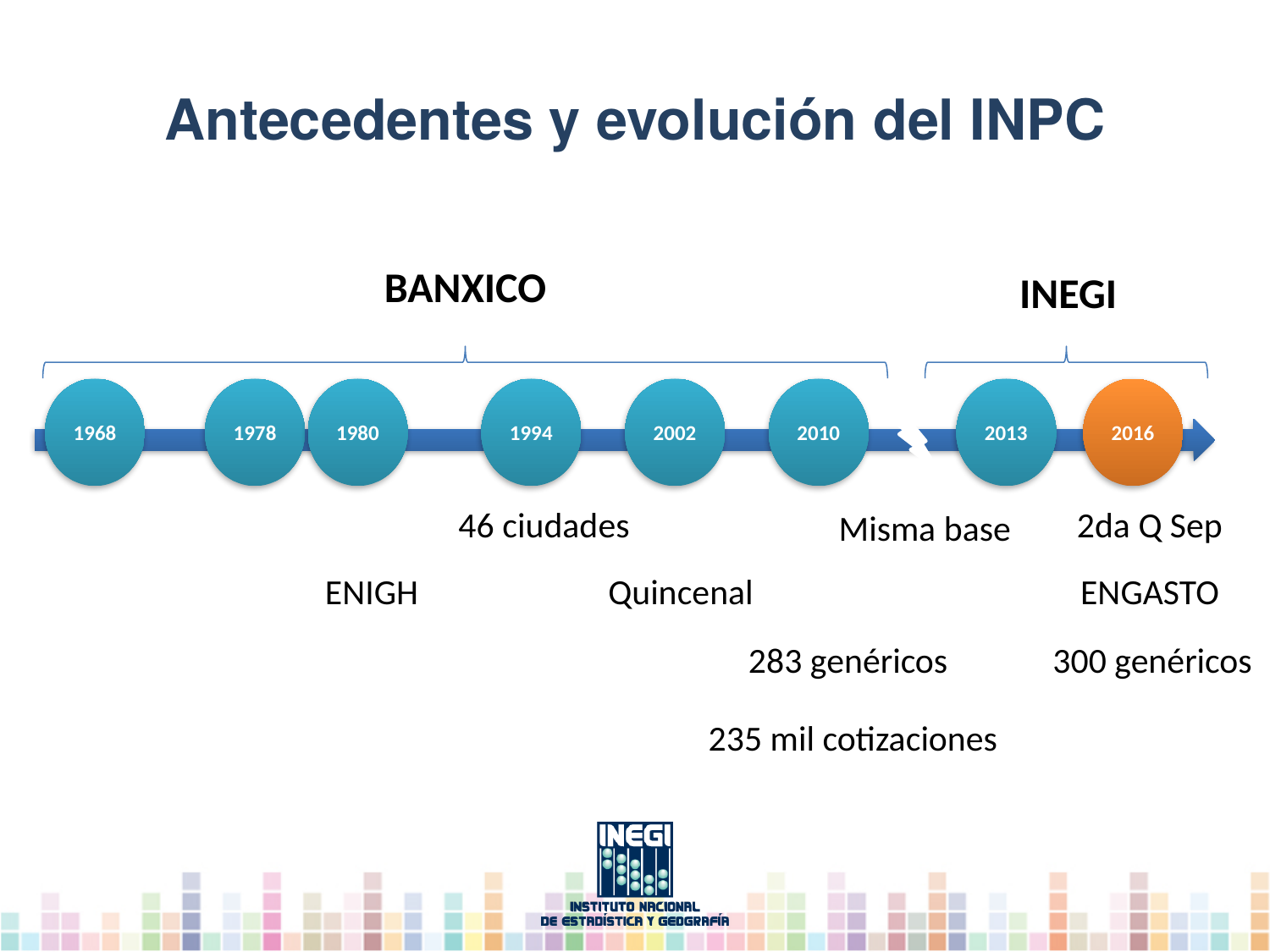

# Antecedentes y evolución del INPC

BANXICO
INEGI
1968
1978
1980
1994
2002
2010
2013
2016

46 ciudades
2da Q Sep
Misma base
ENIGH
Quincenal
ENGASTO
300 genéricos
283 genéricos
235 mil cotizaciones